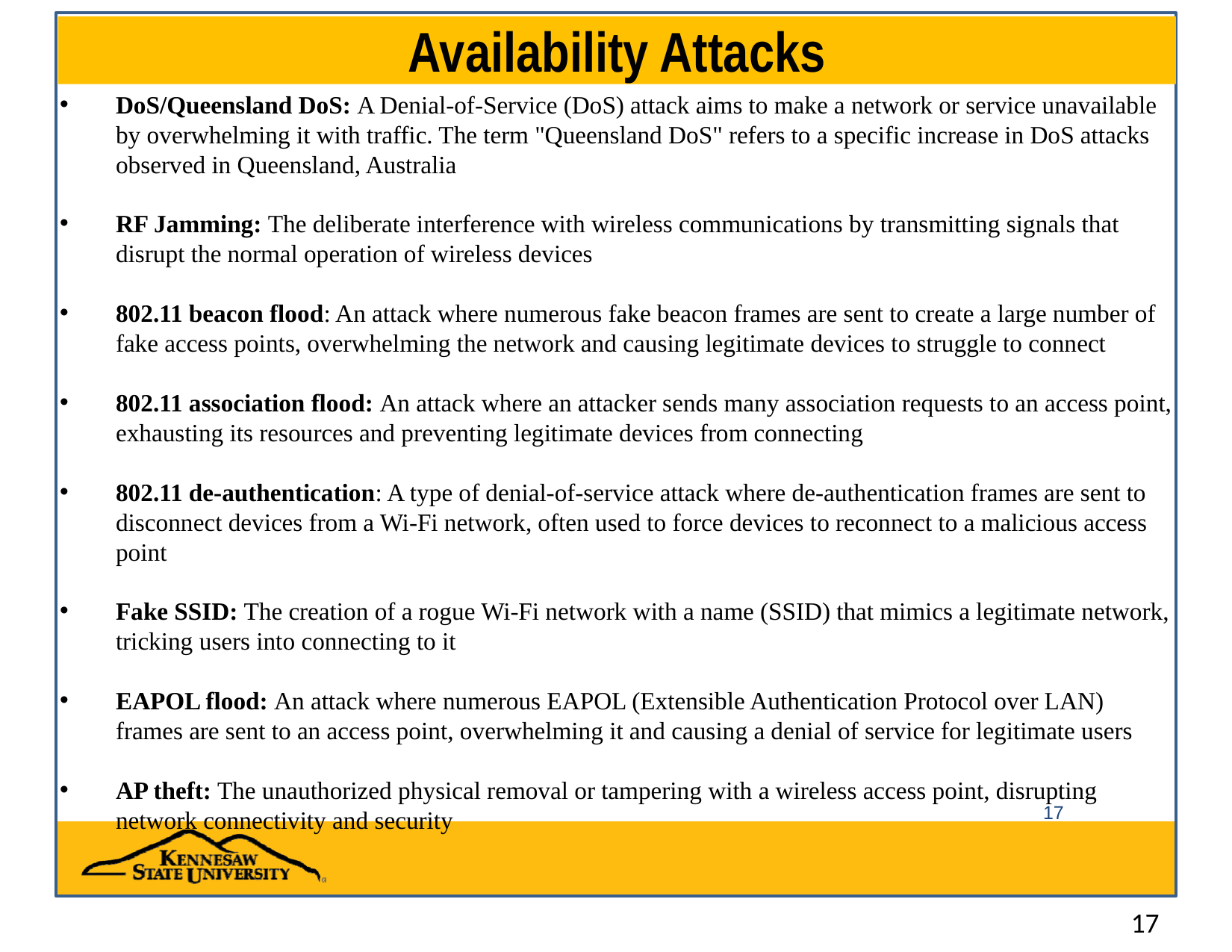

# Availability Attacks
DoS/Queensland DoS: A Denial-of-Service (DoS) attack aims to make a network or service unavailable by overwhelming it with traffic. The term "Queensland DoS" refers to a specific increase in DoS attacks observed in Queensland, Australia

RF Jamming: The deliberate interference with wireless communications by transmitting signals that disrupt the normal operation of wireless devices

802.11 beacon flood: An attack where numerous fake beacon frames are sent to create a large number of fake access points, overwhelming the network and causing legitimate devices to struggle to connect

802.11 association flood: An attack where an attacker sends many association requests to an access point, exhausting its resources and preventing legitimate devices from connecting

802.11 de-authentication: A type of denial-of-service attack where de-authentication frames are sent to disconnect devices from a Wi-Fi network, often used to force devices to reconnect to a malicious access point

Fake SSID: The creation of a rogue Wi-Fi network with a name (SSID) that mimics a legitimate network, tricking users into connecting to it

EAPOL flood: An attack where numerous EAPOL (Extensible Authentication Protocol over LAN) frames are sent to an access point, overwhelming it and causing a denial of service for legitimate users

AP theft: The unauthorized physical removal or tampering with a wireless access point, disrupting network connectivity and security
17